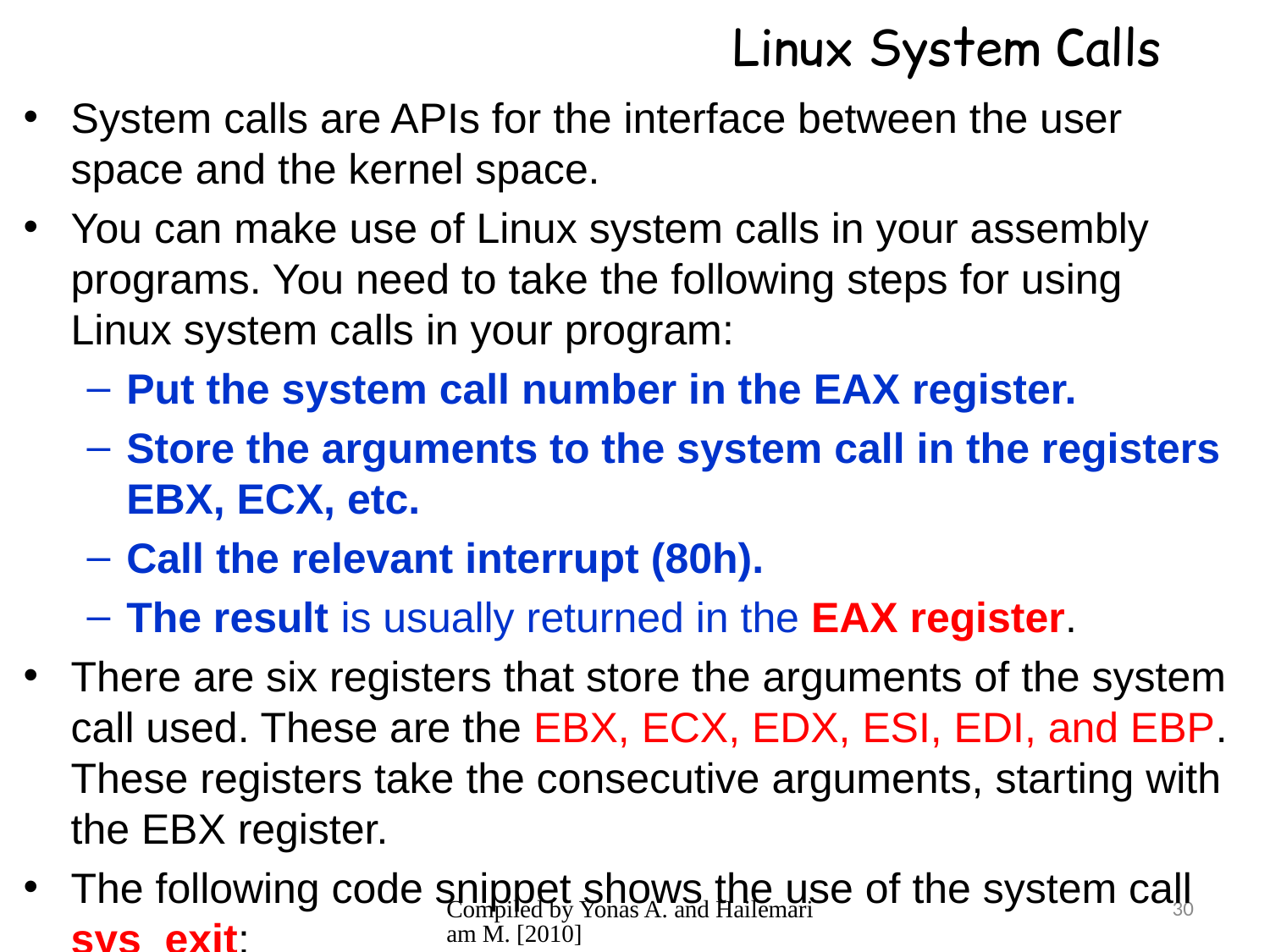

# Linux System Calls
System calls are APIs for the interface between the user space and the kernel space.
You can make use of Linux system calls in your assembly programs. You need to take the following steps for using Linux system calls in your program:
Put the system call number in the EAX register.
Store the arguments to the system call in the registers EBX, ECX, etc.
Call the relevant interrupt (80h).
The result is usually returned in the EAX register.
There are six registers that store the arguments of the system call used. These are the EBX, ECX, EDX, ESI, EDI, and EBP. These registers take the consecutive arguments, starting with the EBX register.
The following code snippet shows the use of the system call sys_exit:
mov eax,1; system call number (sys_exit)
int 0x80 ; call kernel
Compiled by Yonas A. and Hailemariam M. [2010]
30